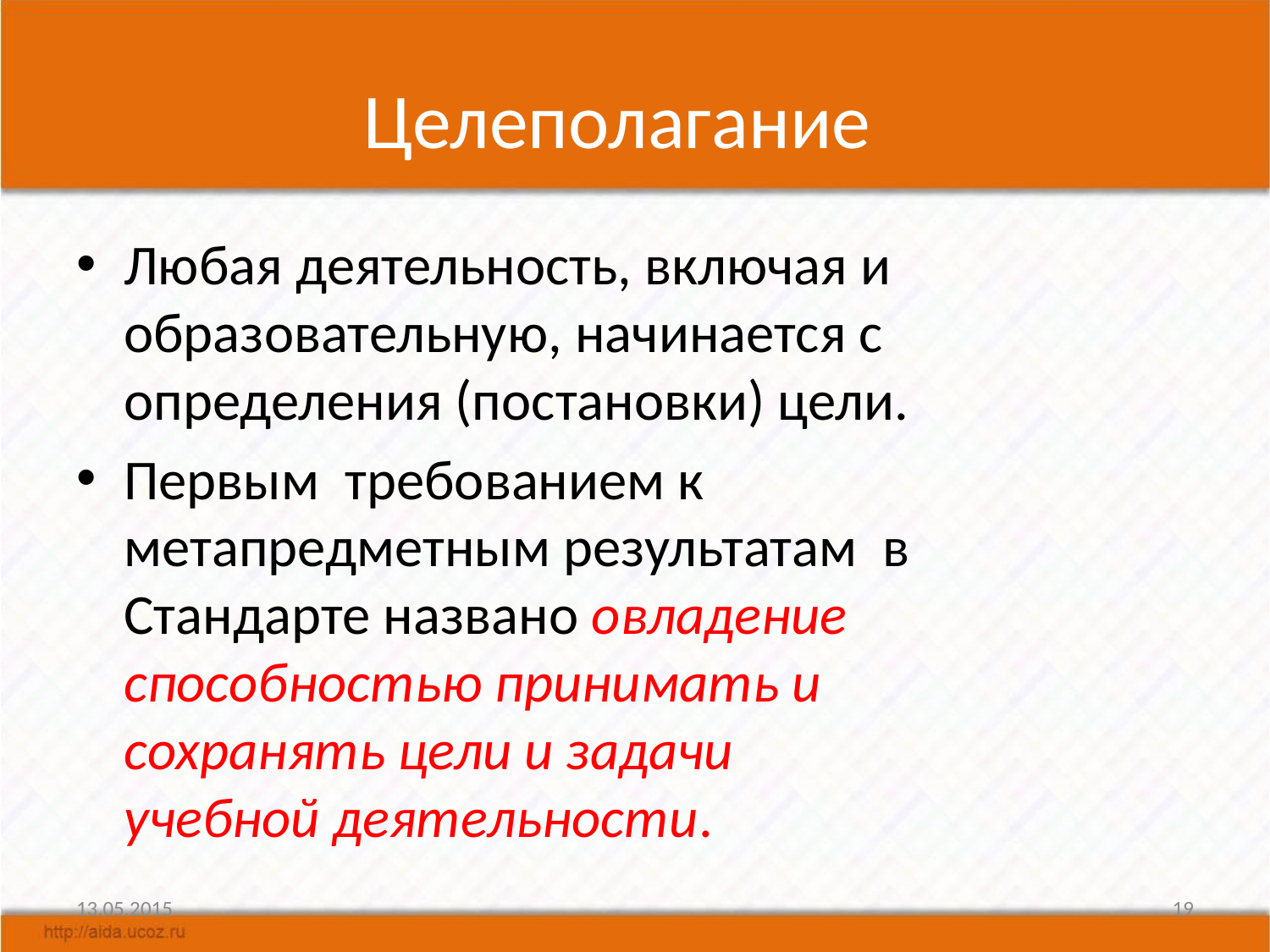

# Целеполагание
Любая деятельность, включая и образовательную, начинается с определения (постановки) цели.
Первым  требованием к метапредметным результатам  в Стандарте названо овладение способностью принимать и сохранять цели и задачи учебной деятельности.
13.05.2015
19